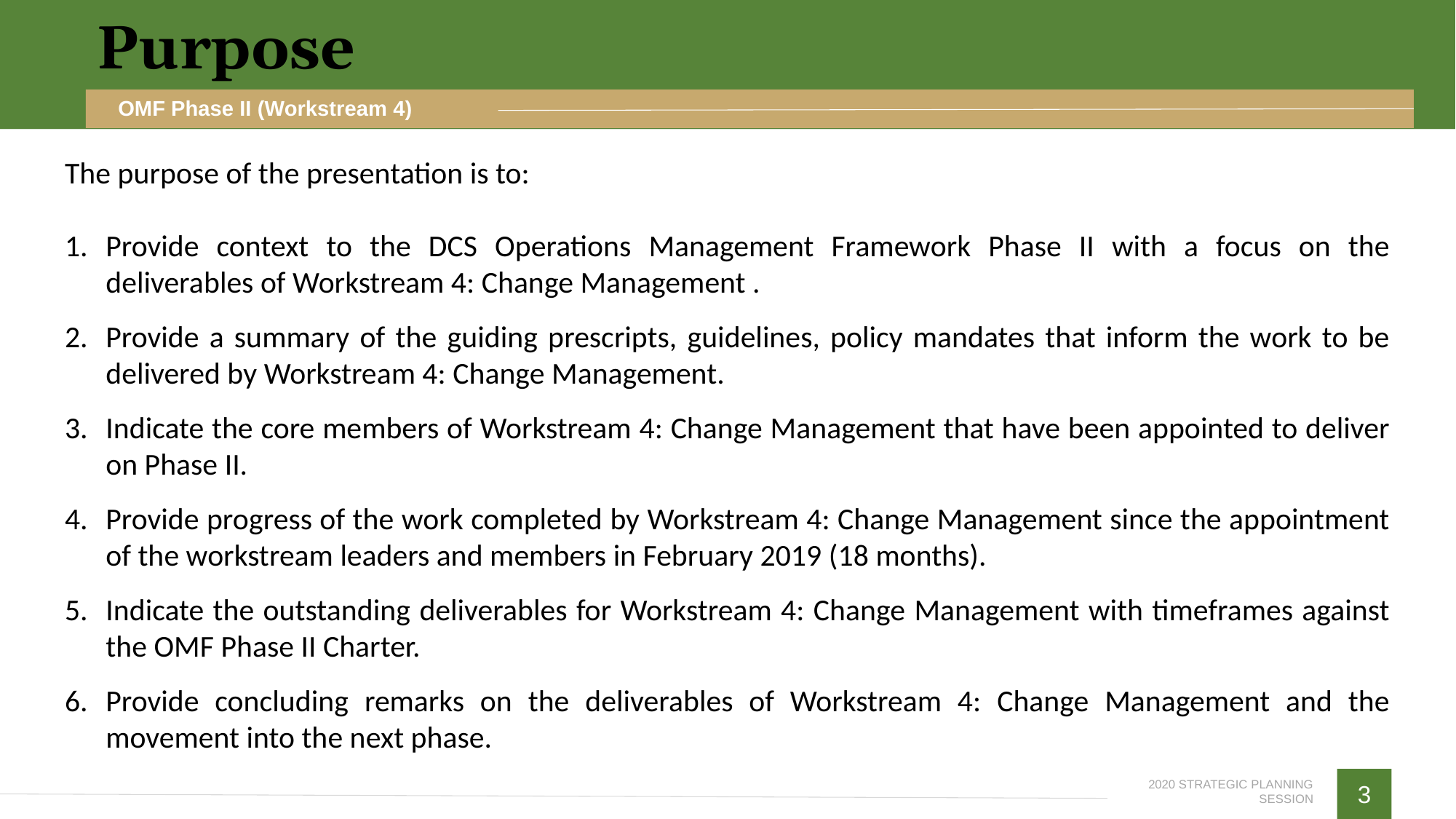

Purpose

OMF Phase II (Workstream 4)
The purpose of the presentation is to:

Provide context to the DCS Operations Management Framework Phase II with a focus on the deliverables of Workstream 4: Change Management .
Provide a summary of the guiding prescripts, guidelines, policy mandates that inform the work to be delivered by Workstream 4: Change Management.
Indicate the core members of Workstream 4: Change Management that have been appointed to deliver on Phase II.
Provide progress of the work completed by Workstream 4: Change Management since the appointment of the workstream leaders and members in February 2019 (18 months).
Indicate the outstanding deliverables for Workstream 4: Change Management with timeframes against the OMF Phase II Charter.
Provide concluding remarks on the deliverables of Workstream 4: Change Management and the movement into the next phase.